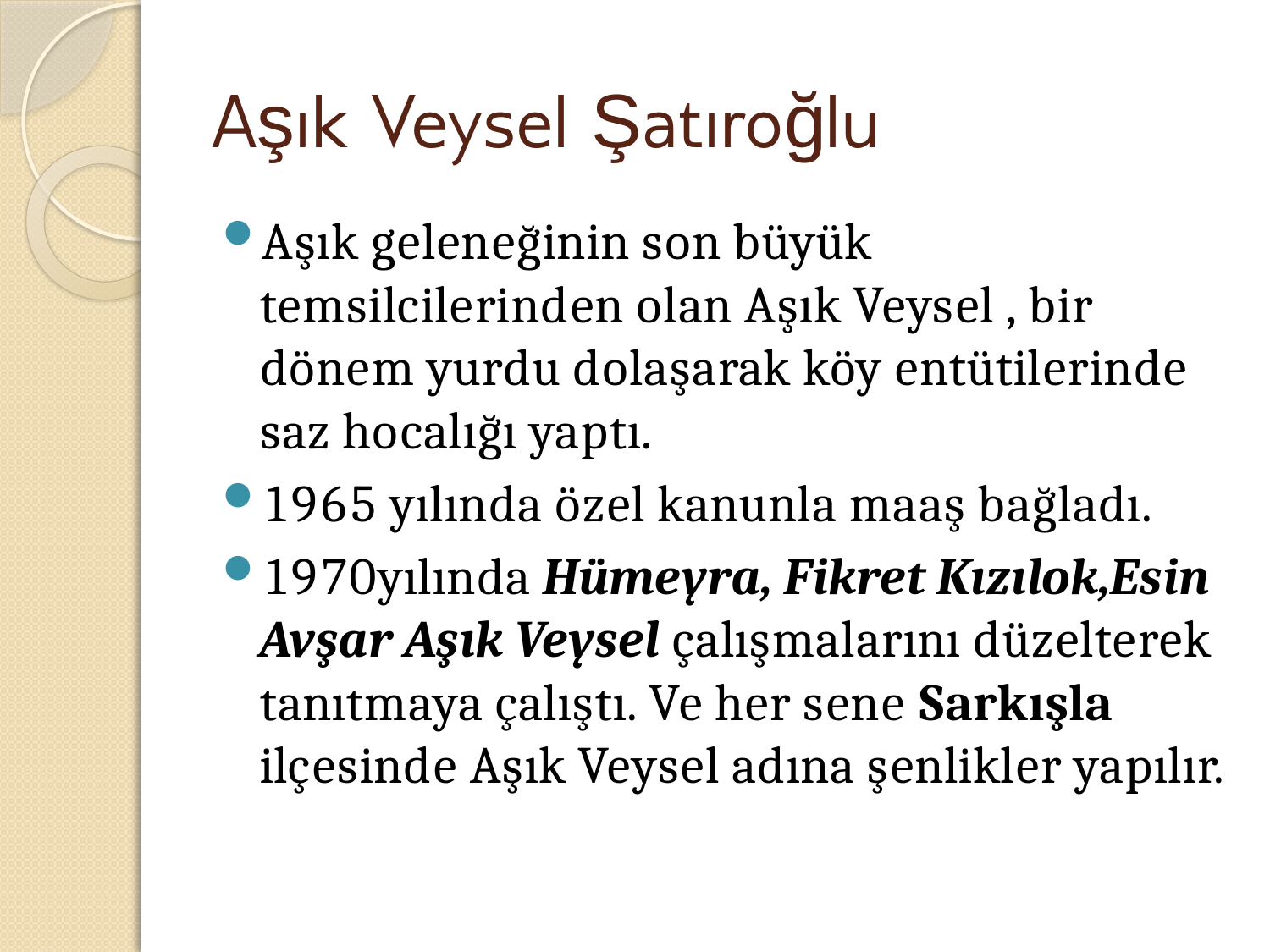

# Aşık Veysel Şatıroğlu
Aşık geleneğinin son büyük temsilcilerinden olan Aşık Veysel , bir dönem yurdu dolaşarak köy entütilerinde saz hocalığı yaptı.
1965 yılında özel kanunla maaş bağladı.
1970yılında Hümeyra, Fikret Kızılok,Esin Avşar Aşık Veysel çalışmalarını düzelterek tanıtmaya çalıştı. Ve her sene Sarkışla ilçesinde Aşık Veysel adına şenlikler yapılır.